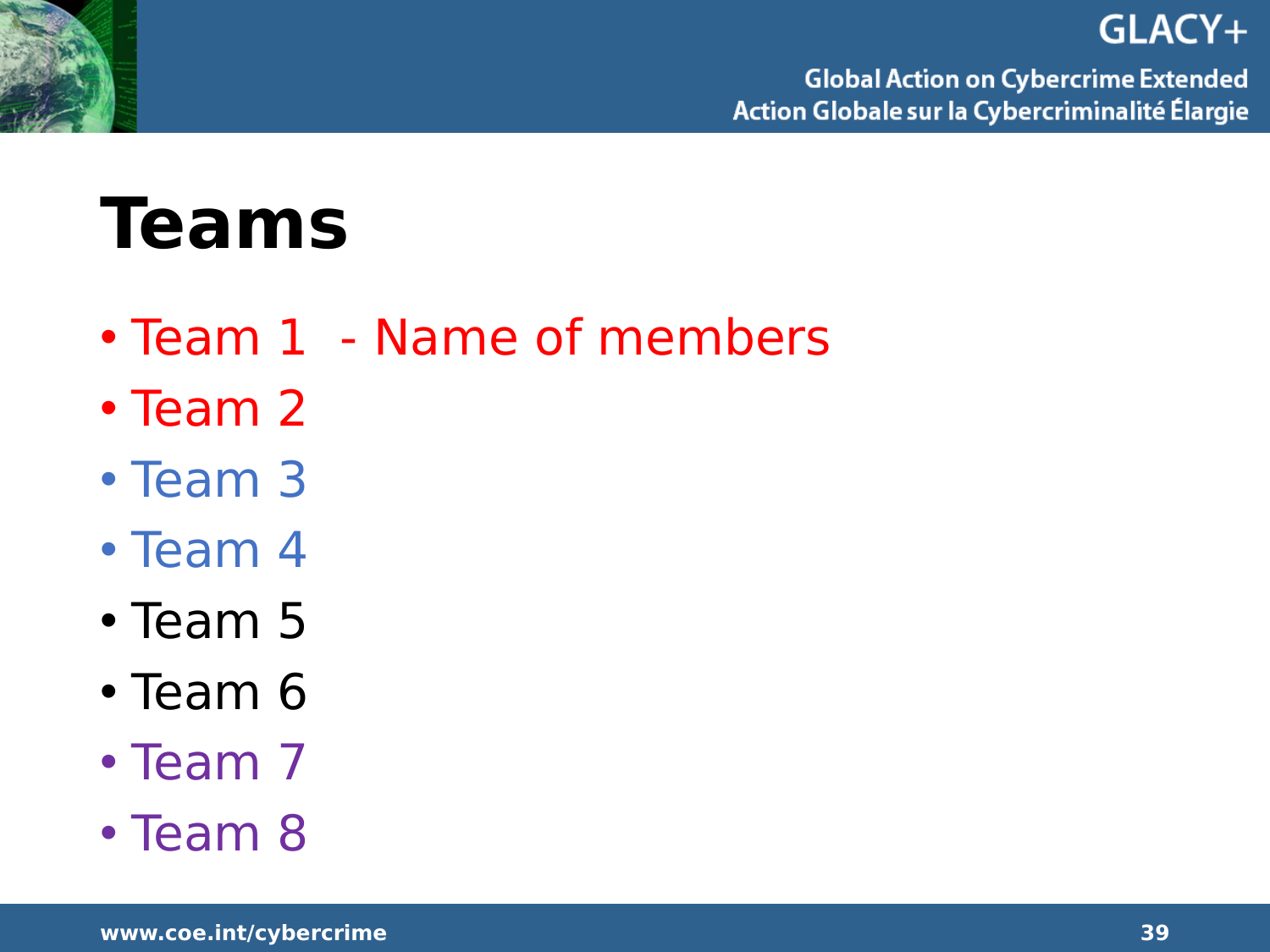

# Teams
Team 1  - Name of members
Team 2
Team 3
Team 4
Team 5
Team 6
Team 7
Team 8

www.coe.int/cybercrime
39